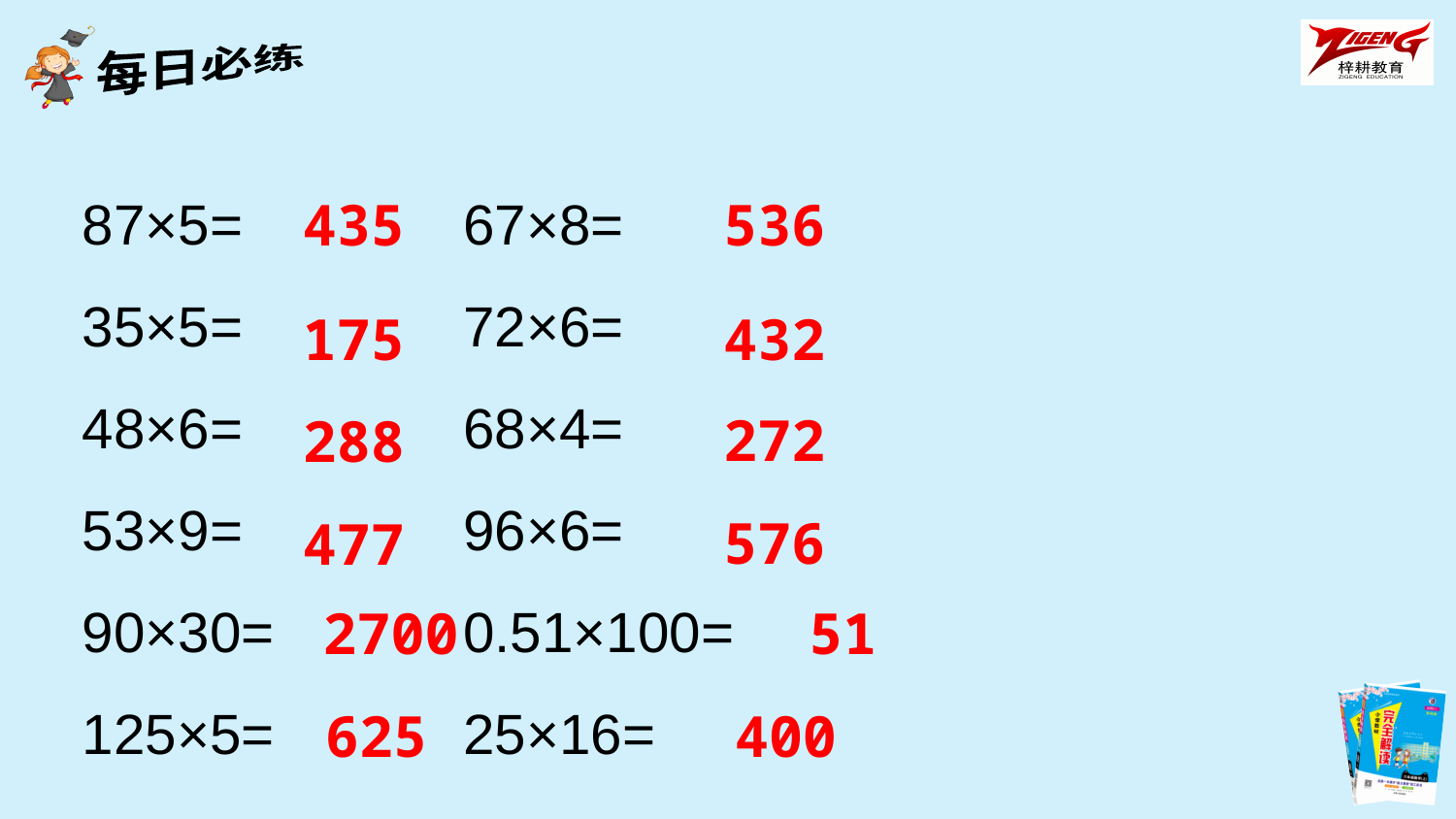

87×5=              67×8=
35×5=              72×6=
48×6=              68×4=
53×9=              96×6=
90×30=            0.51×100=
125×5=            25×16=
435
536
175
432
272
288
576
477
2700
51
625
400